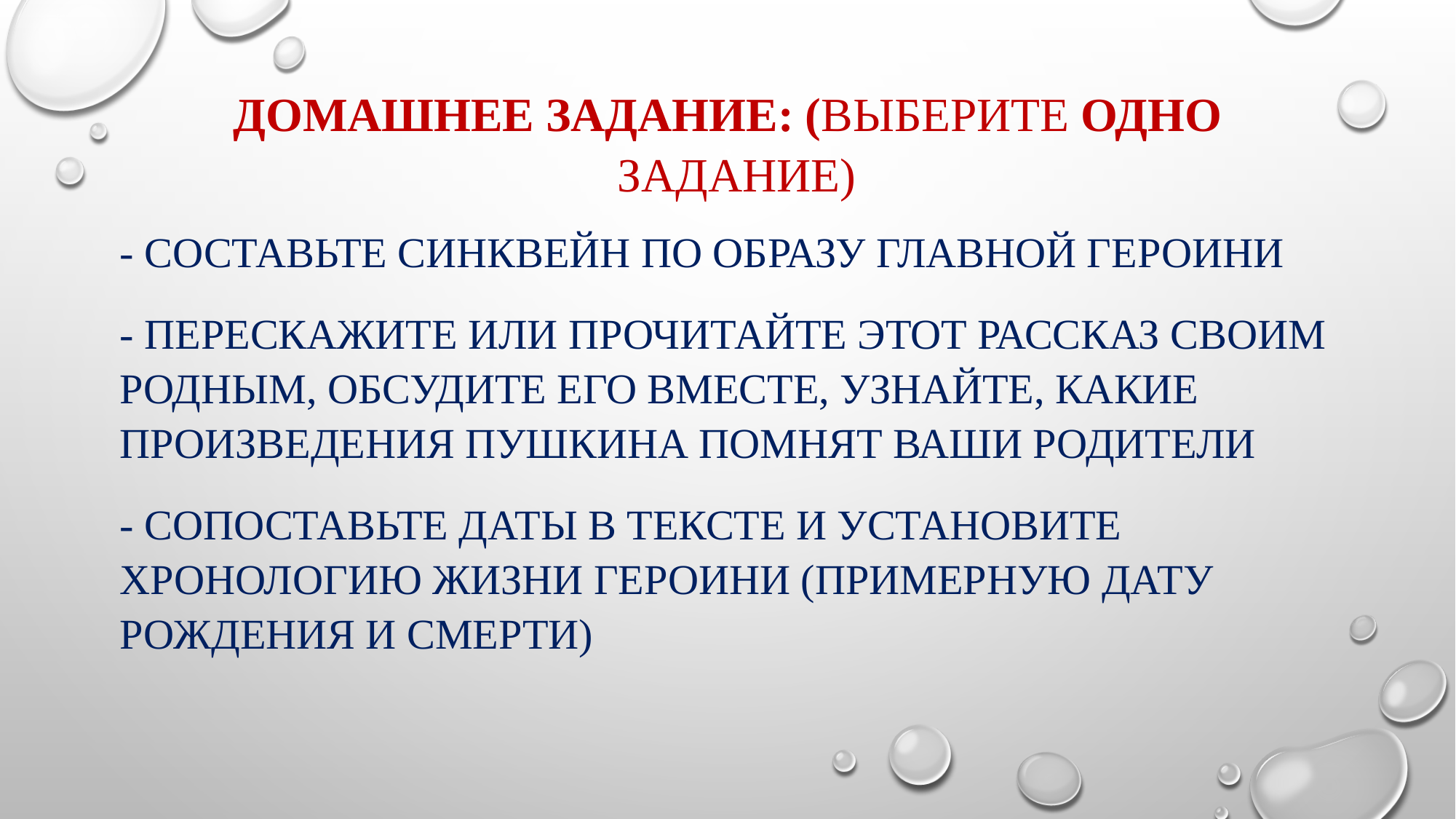

# Домашнее задание: (выберите ОДНО задание)
- составьте синквейн по образу главной героини
- перескажите или прочитайте этот рассказ своим родным, обсудите его вместе, узнайте, какие произведения Пушкина помнят ваши родители
- сопоставьте даты в тексте и установите хронологию жизни героини (примерную дату рождения и смерти)